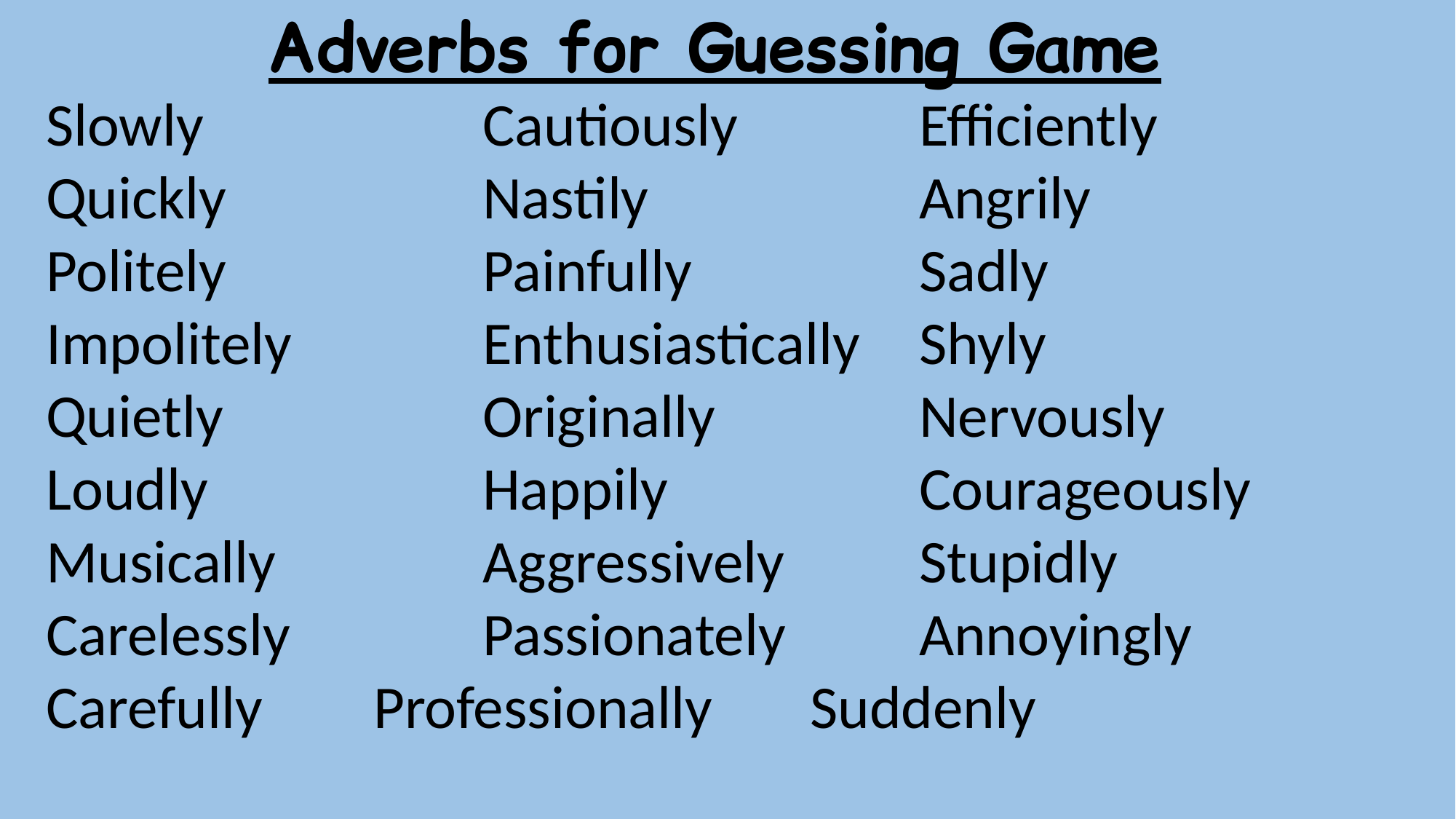

Adverbs for Guessing Game
Slowly			Cautiously		Efficiently
Quickly			Nastily			Angrily
Politely     		Painfully			Sadly
Impolitely		Enthusiastically	Shyly
Quietly			Originally		Nervously
Loudly			Happily			Courageously
Musically		Aggressively		Stupidly
Carelessly		Passionately		Annoyingly
Carefully		Professionally	Suddenly